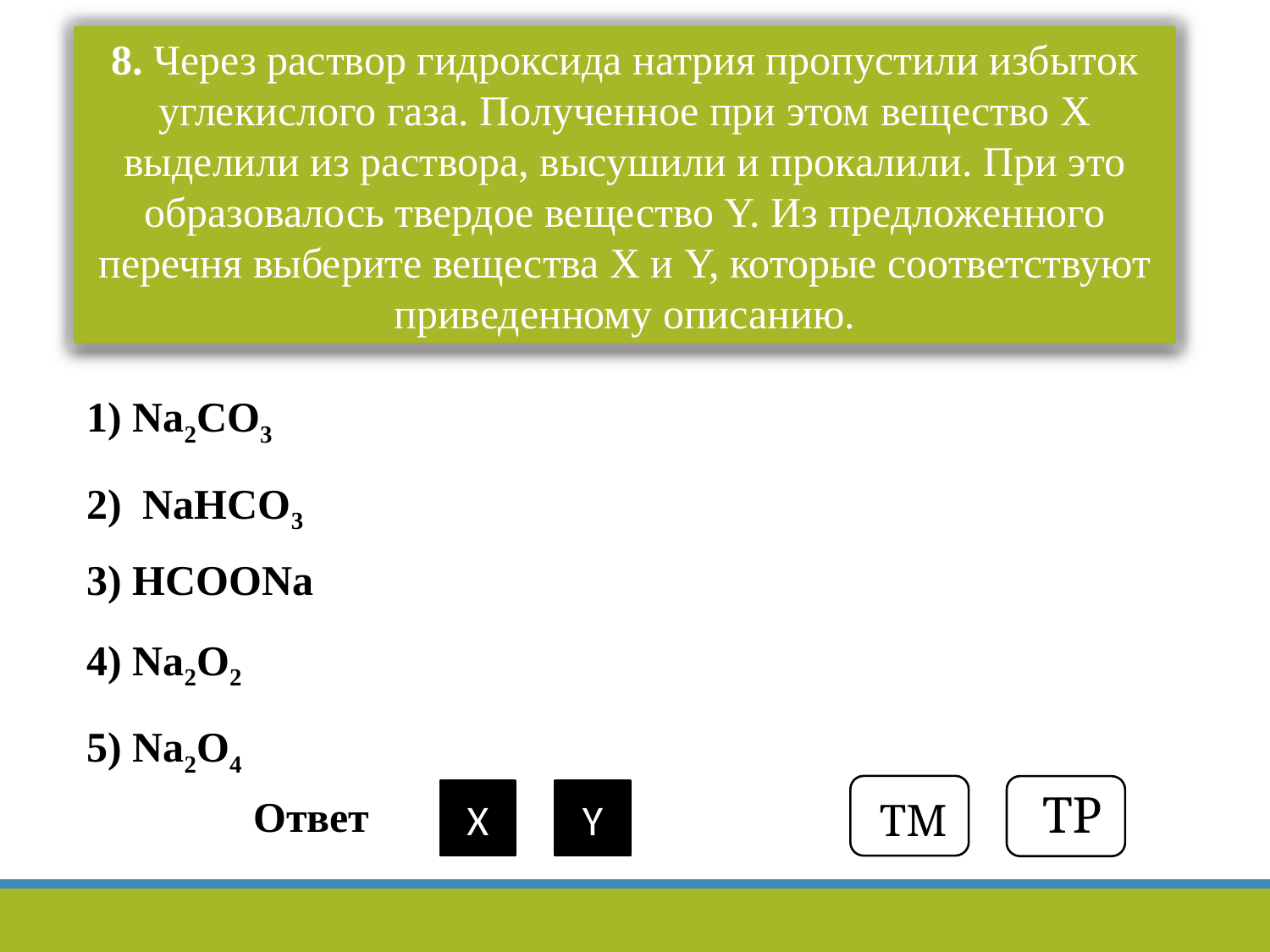

8. Через раствор гидроксида натрия пропустили избыток углекислого газа. Полученное при этом вещество X выделили из раствора, высушили и прокалили. При это образовалось твердое вещество Y. Из предложенного перечня выберите вещества X и Y, которые соответствуют приведенному описанию.
1) Na2CO3

2)  NaHCO3
3) HCOONa
4) Na2O2
5) Na2O4
ТМ
ТР
2
X
1
Y
   Ответ